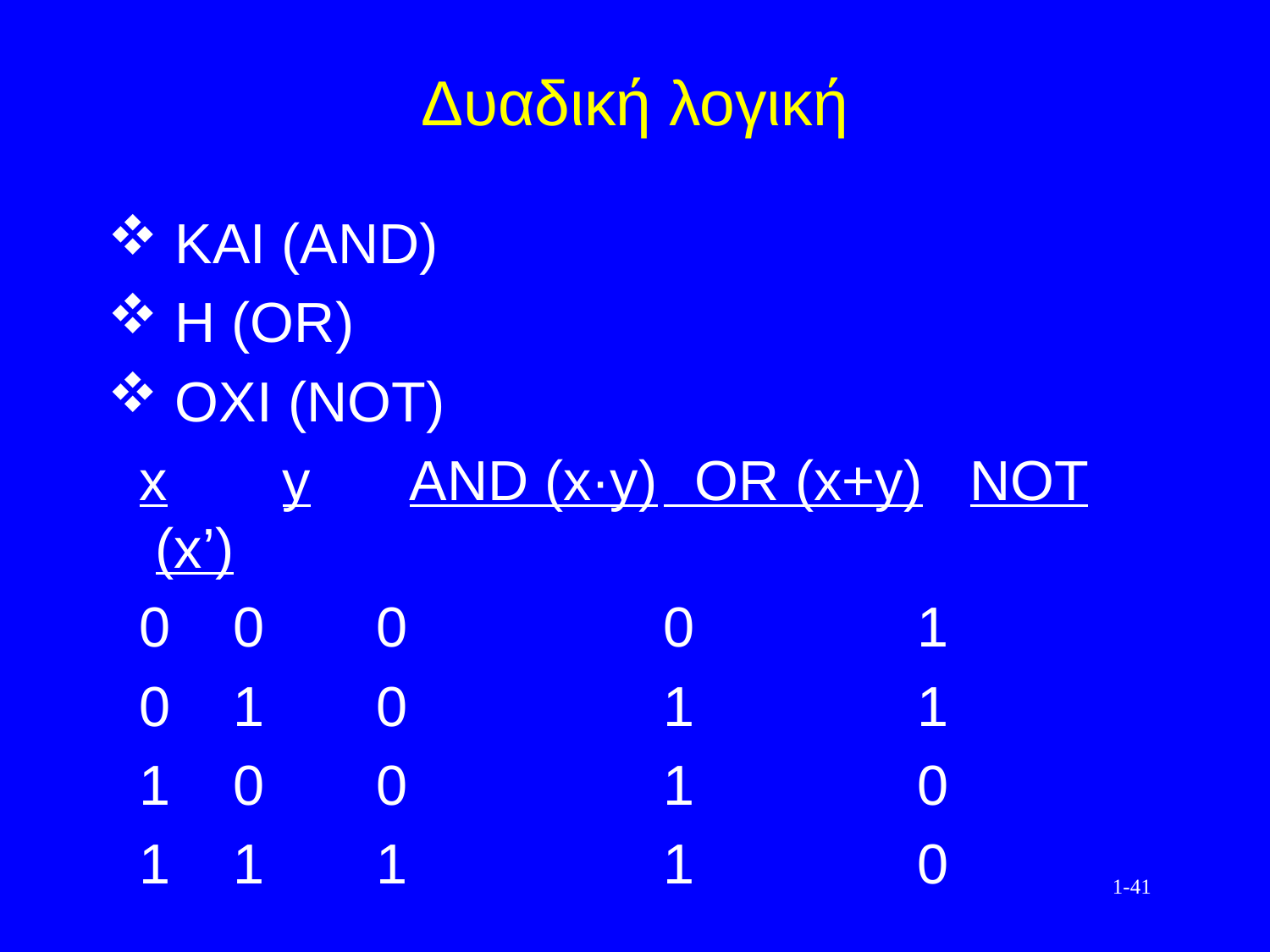

# Δυαδική λογική
 ΚΑΙ (AND)
 H (ΟR)
 ΟΧΙ (NOT)
  x	y	AND (x·y)	  OR (x+y)   NOT (x’)
  0    0	      0			0		1
  0    1	      0			1		1
  1    0	      0			1		0
  1    1	      1			1		0